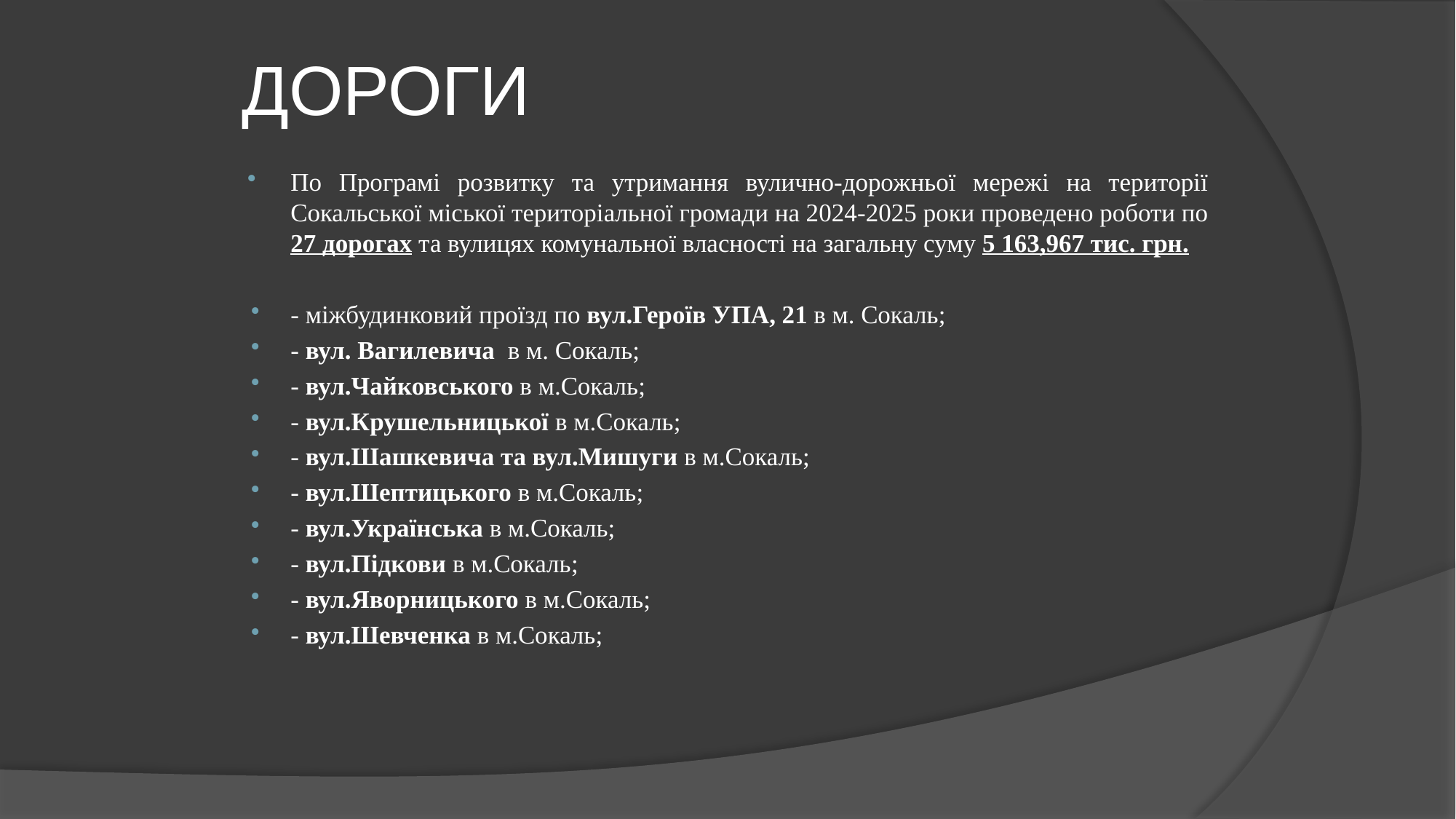

# ДОРОГИ
По Програмі розвитку та утримання вулично-дорожньої мережі на території Сокальської міської територіальної громади на 2024-2025 роки проведено роботи по 27 дорогах та вулицях комунальної власності на загальну суму 5 163,967 тис. грн.

- міжбудинковий проїзд по вул.Героїв УПА, 21 в м. Сокаль;
- вул. Вагилевича  в м. Сокаль;
- вул.Чайковського в м.Сокаль;
- вул.Крушельницької в м.Сокаль;
- вул.Шашкевича та вул.Мишуги в м.Сокаль;
- вул.Шептицького в м.Сокаль;
- вул.Українська в м.Сокаль;
- вул.Підкови в м.Сокаль;
- вул.Яворницького в м.Сокаль;
- вул.Шевченка в м.Сокаль;